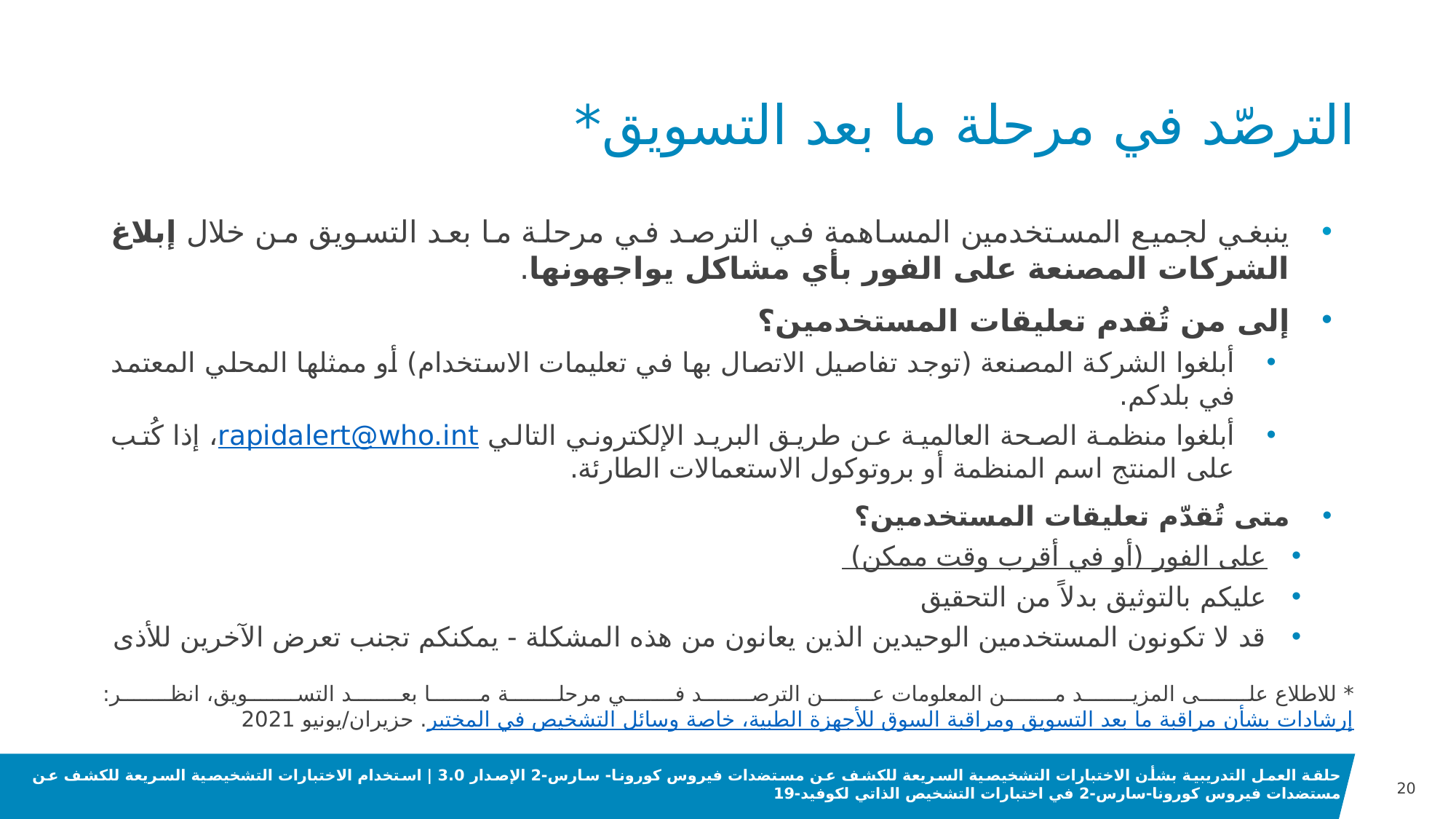

# الترصّد في مرحلة ما بعد التسويق*
ينبغي لجميع المستخدمين المساهمة في الترصد في مرحلة ما بعد التسويق من خلال إبلاغ الشركات المصنعة على الفور بأي مشاكل يواجهونها.
إلى من تُقدم تعليقات المستخدمين؟
أبلغوا الشركة المصنعة (توجد تفاصيل الاتصال بها في تعليمات الاستخدام) أو ممثلها المحلي المعتمد في بلدكم.
أبلغوا منظمة الصحة العالمية عن طريق البريد الإلكتروني التالي rapidalert@who.int، إذا كُتب على المنتج اسم المنظمة أو بروتوكول الاستعمالات الطارئة.
متى تُقدّم تعليقات المستخدمين؟
على الفور (أو في أقرب وقت ممكن)
عليكم بالتوثيق بدلاً من التحقيق
قد لا تكونون المستخدمين الوحيدين الذين يعانون من هذه المشكلة - يمكنكم تجنب تعرض الآخرين للأذى
* للاطلاع على المزيد من المعلومات عن الترصد في مرحلة ما بعد التسويق، انظر: إرشادات بشأن مراقبة ما بعد التسويق ومراقبة السوق للأجهزة الطبية، خاصة وسائل التشخيص في المختبر. حزيران/يونيو 2021
حلقة العمل التدريبية بشأن الاختبارات التشخيصية السريعة للكشف عن مستضدات فيروس كورونا- سارس-2 الإصدار 3.0 | استخدام الاختبارات التشخيصية السريعة للكشف عن مستضدات فيروس كورونا-سارس-2 في اختبارات التشخيص الذاتي لكوفيد-19
20